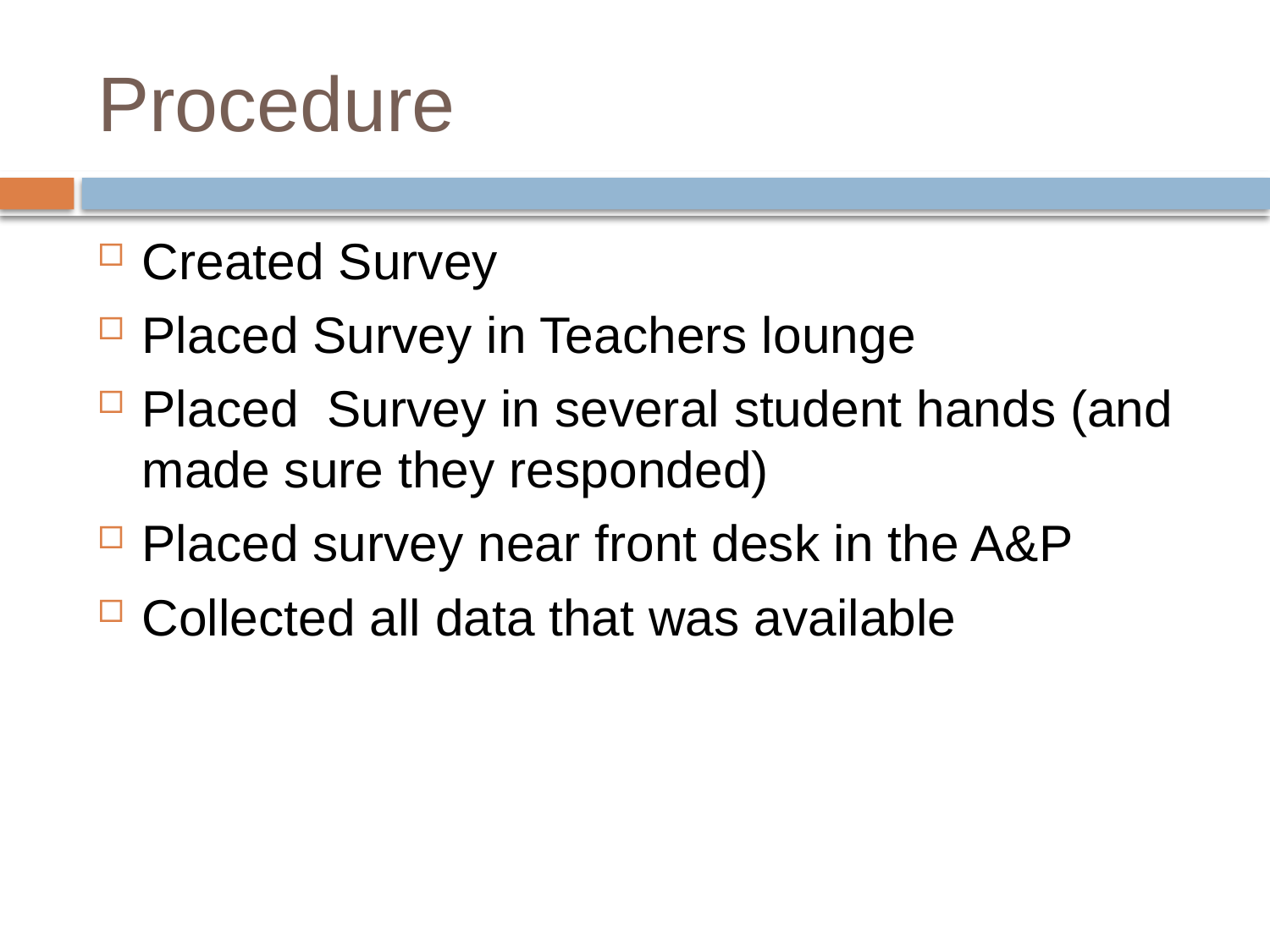

# Procedure
Created Survey
Placed Survey in Teachers lounge
Placed  Survey in several student hands (and made sure they responded)
Placed survey near front desk in the A&P
Collected all data that was available